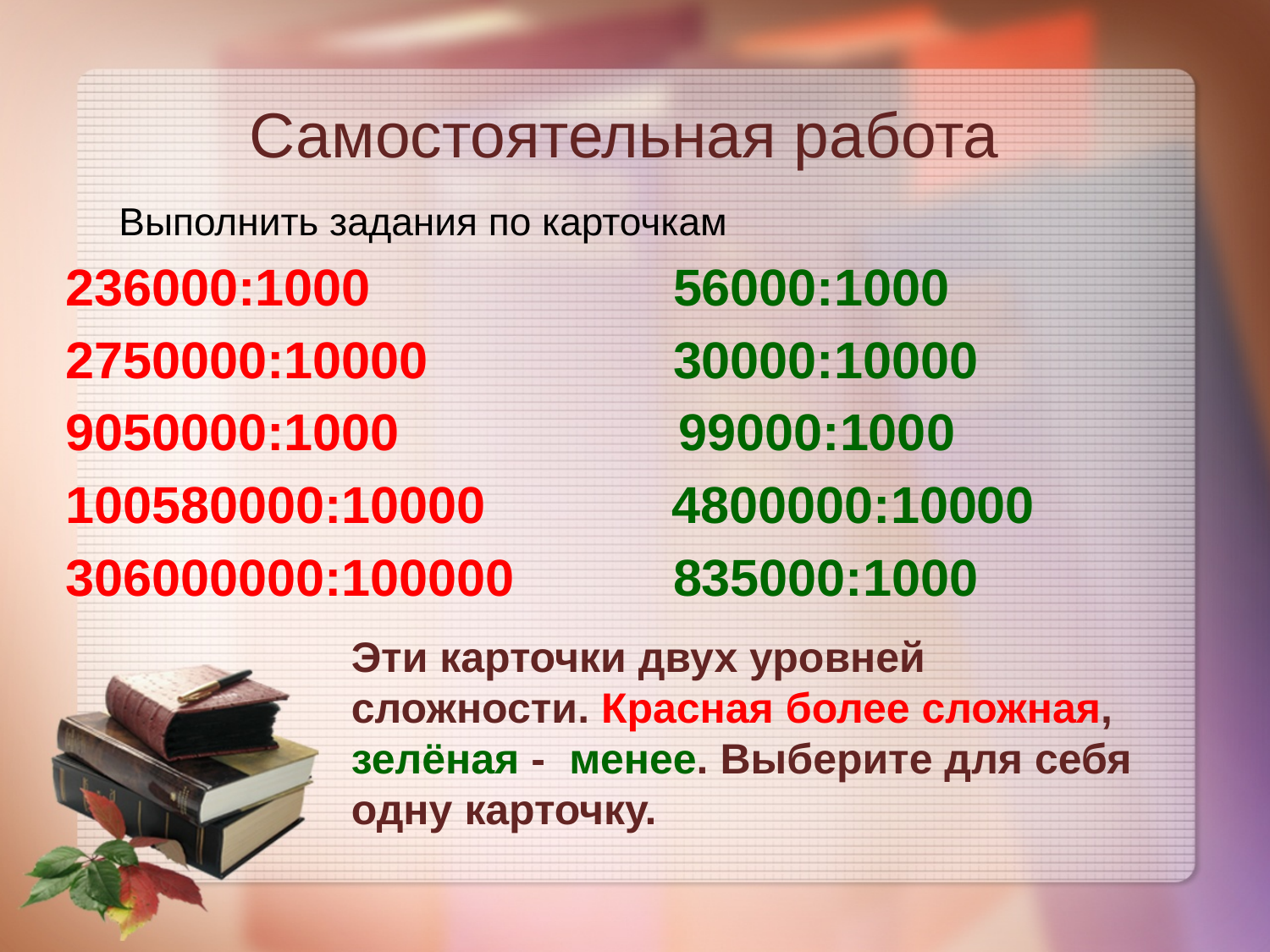

# Самостоятельная работа
      Выполнить задания по карточкам
236000:1000                     56000:1000
2750000:10000                 30000:10000
9050000:1000                        99000:1000
100580000:10000                4800000:10000
306000000:100000           835000:1000

Эти карточки двух уровней сложности. Красная более сложная, зелёная -  менее. Выберите для себя одну карточку.